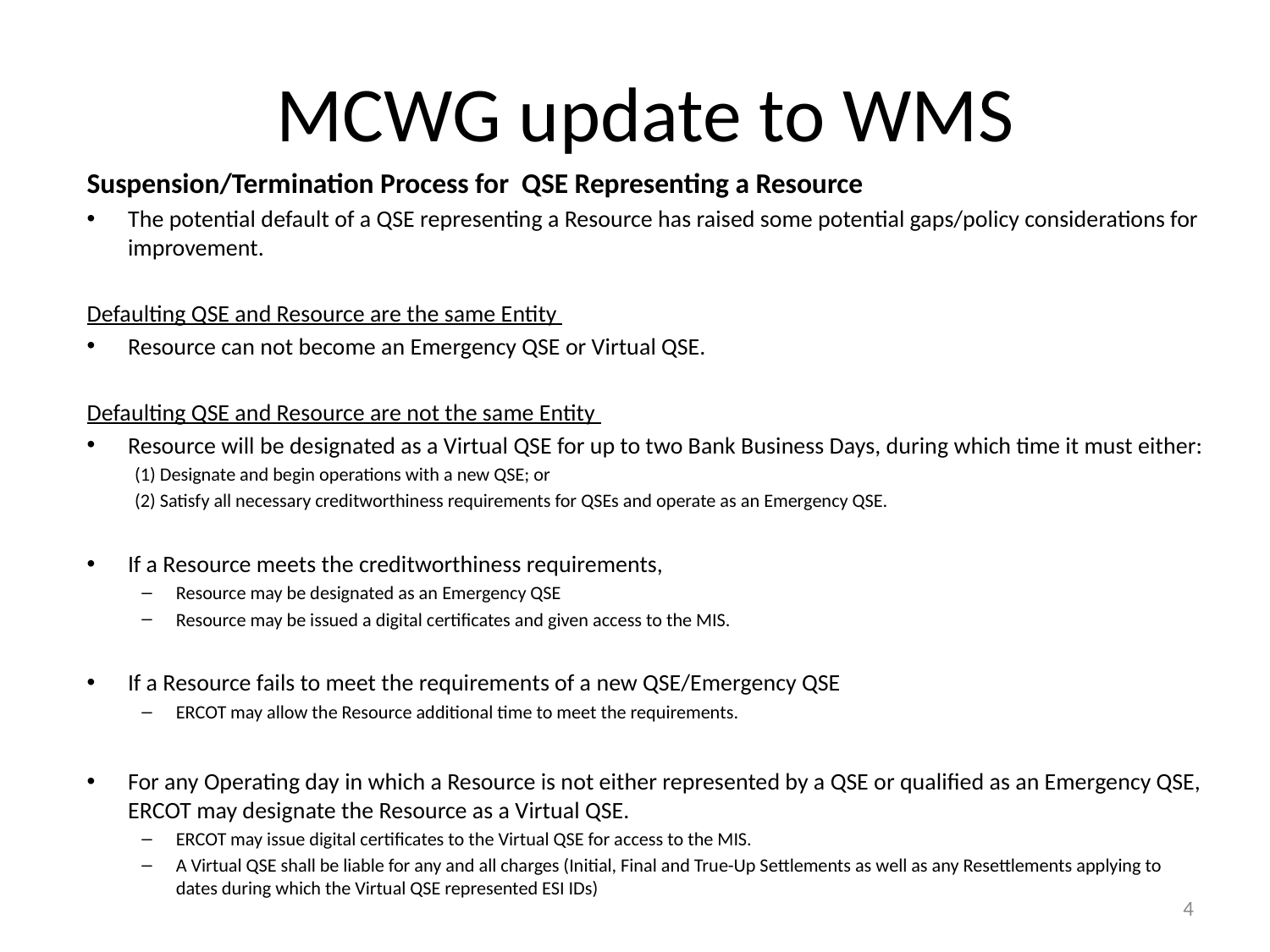

# MCWG update to WMS
Suspension/Termination Process for  QSE Representing a Resource
The potential default of a QSE representing a Resource has raised some potential gaps/policy considerations for improvement.

Defaulting QSE and Resource are the same Entity
Resource can not become an Emergency QSE or Virtual QSE.

Defaulting QSE and Resource are not the same Entity
Resource will be designated as a Virtual QSE for up to two Bank Business Days, during which time it must either:
(1) Designate and begin operations with a new QSE; or
(2) Satisfy all necessary creditworthiness requirements for QSEs and operate as an Emergency QSE.

If a Resource meets the creditworthiness requirements,
Resource may be designated as an Emergency QSE
Resource may be issued a digital certificates and given access to the MIS.

If a Resource fails to meet the requirements of a new QSE/Emergency QSE
ERCOT may allow the Resource additional time to meet the requirements.

For any Operating day in which a Resource is not either represented by a QSE or qualified as an Emergency QSE, ERCOT may designate the Resource as a Virtual QSE.
ERCOT may issue digital certificates to the Virtual QSE for access to the MIS.
A Virtual QSE shall be liable for any and all charges (Initial, Final and True-Up Settlements as well as any Resettlements applying to dates during which the Virtual QSE represented ESI IDs)

4